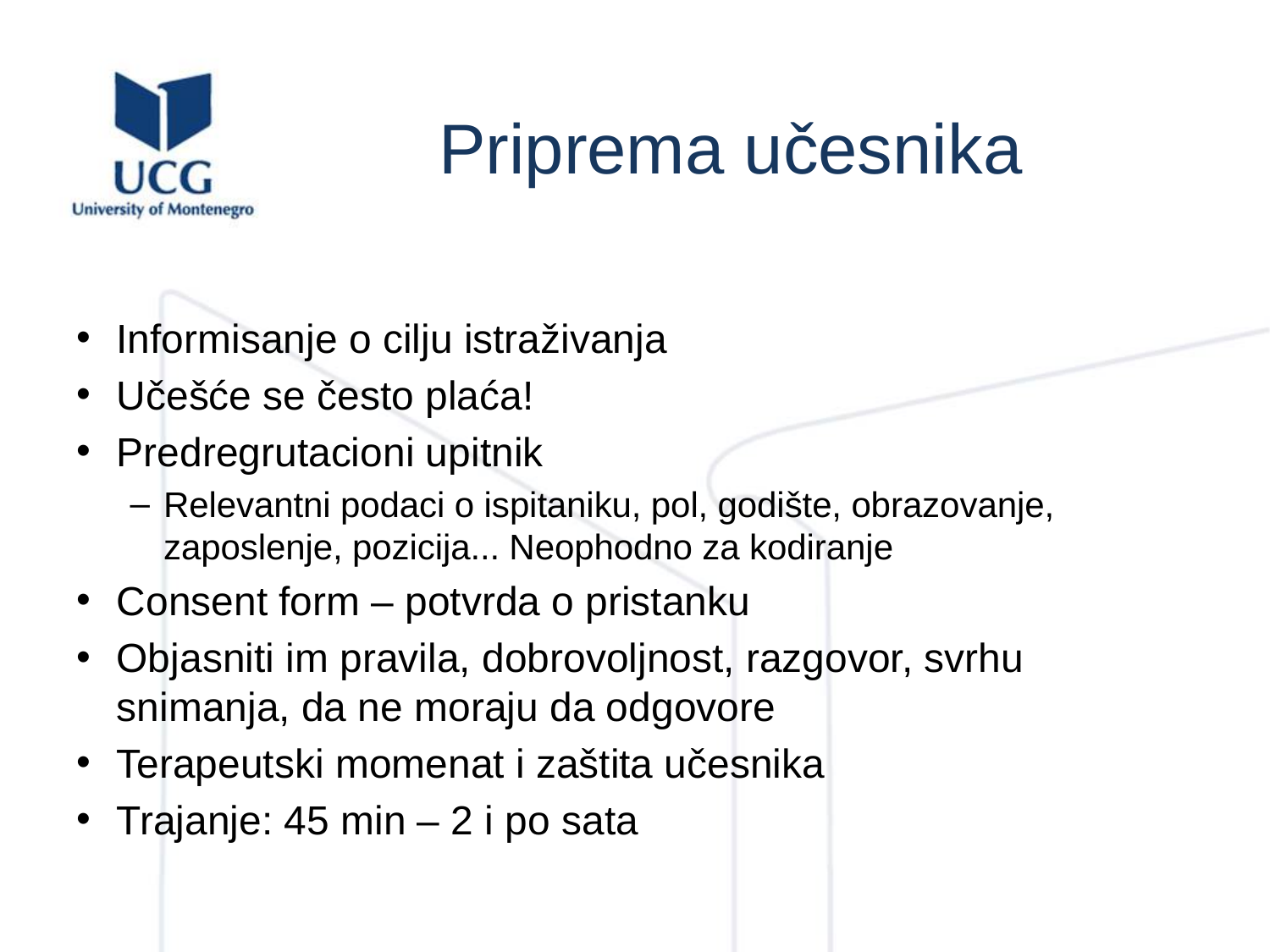

# Priprema učesnika
Informisanje o cilju istraživanja
Učešće se često plaća!
Predregrutacioni upitnik
Relevantni podaci o ispitaniku, pol, godište, obrazovanje, zaposlenje, pozicija... Neophodno za kodiranje
Consent form – potvrda o pristanku
Objasniti im pravila, dobrovoljnost, razgovor, svrhu snimanja, da ne moraju da odgovore
Terapeutski momenat i zaštita učesnika
Trajanje: 45 min – 2 i po sata